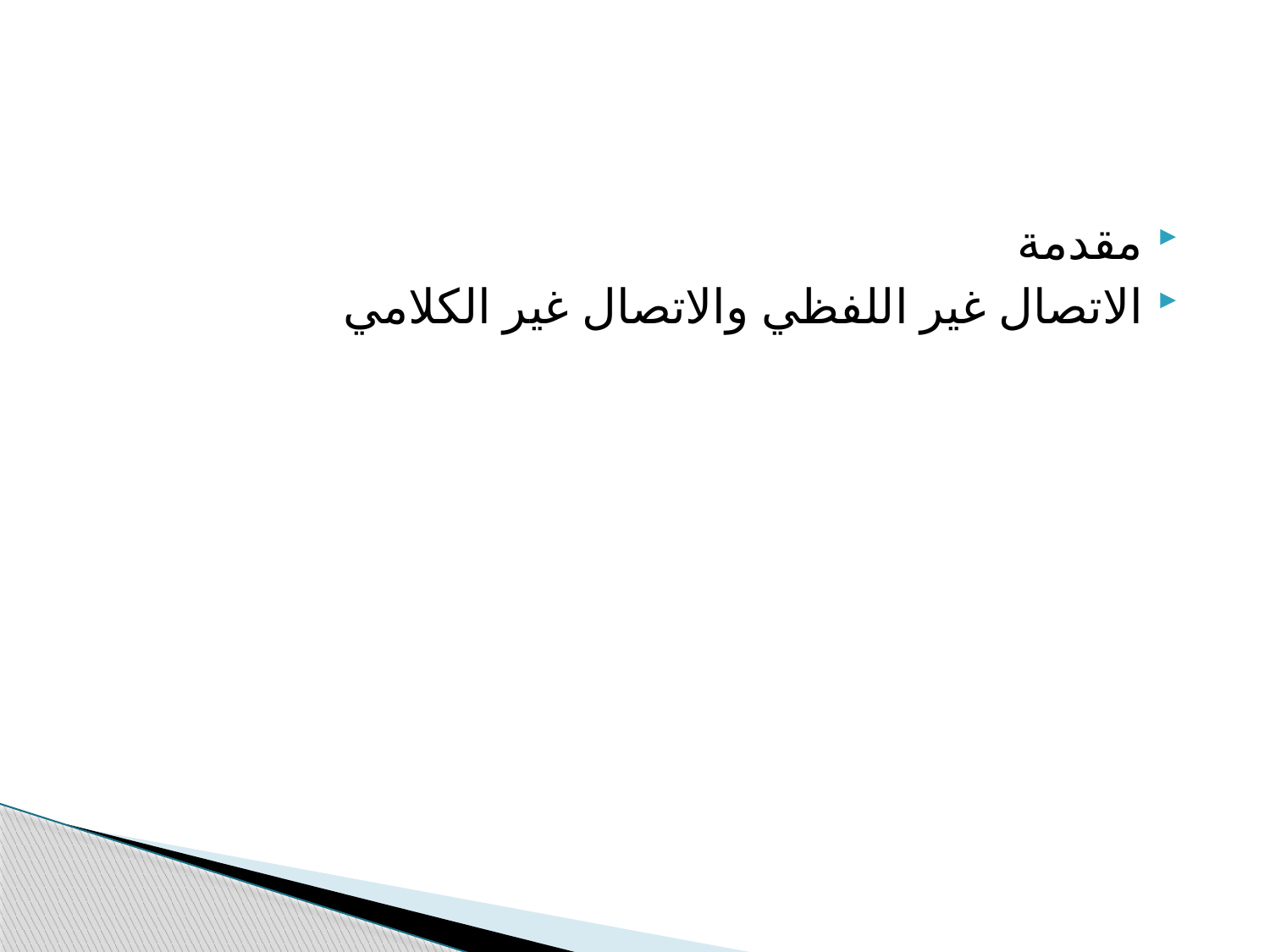

#
مقدمة
الاتصال غير اللفظي والاتصال غير الكلامي